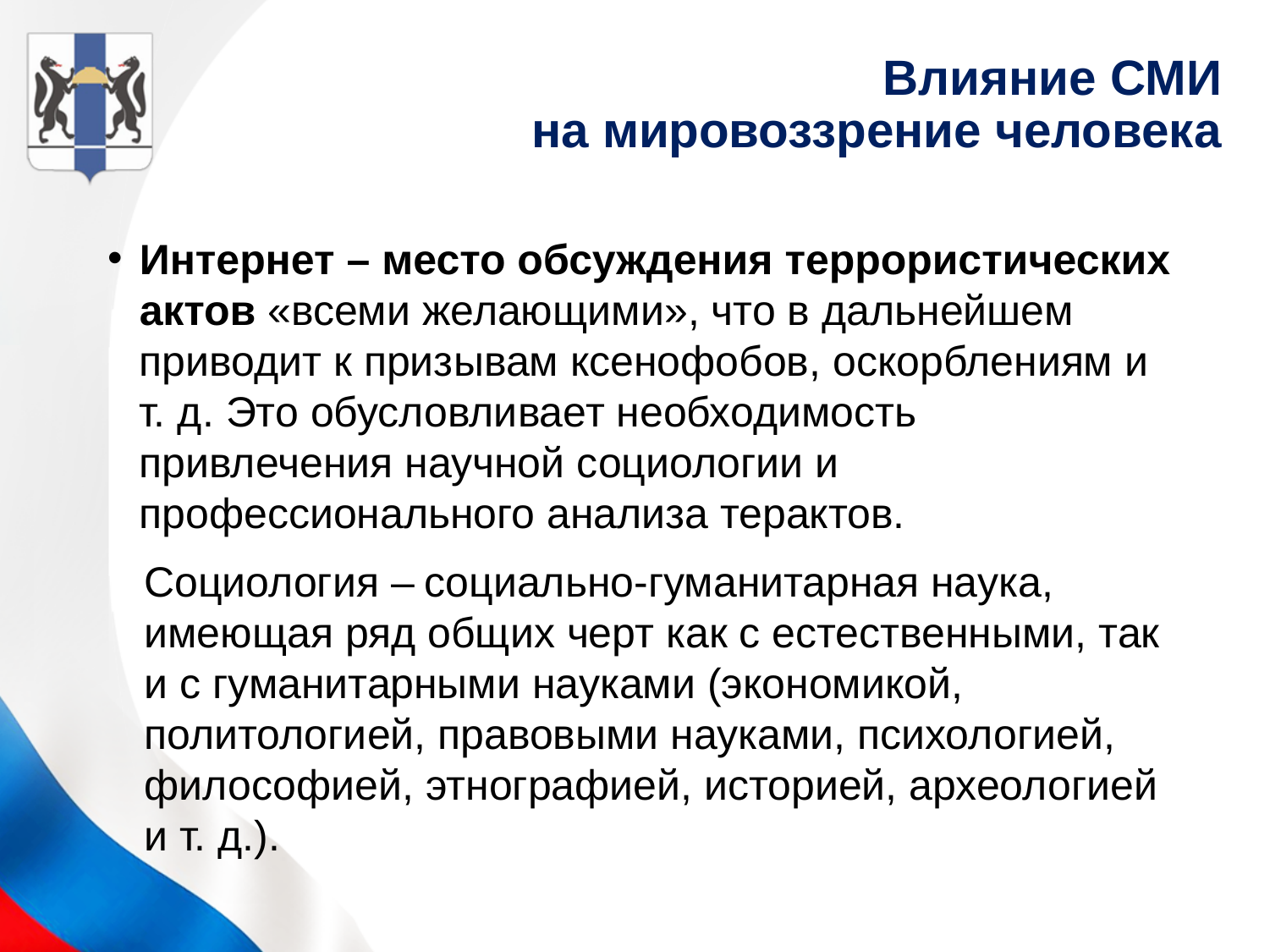

# Влияние СМИ на мировоззрение человека
Интернет – место обсуждения террористических актов «всеми желающими», что в дальнейшем приводит к призывам ксенофобов, оскорблениям и т. д. Это обусловливает необходимость привлечения научной социологии и профессионального анализа терактов.
Социология – социально-гуманитарная наука, имеющая ряд общих черт как с естественными, так и с гуманитарными науками (экономикой, политологией, правовыми науками, психологией, философией, этнографией, историей, археологией и т. д.).